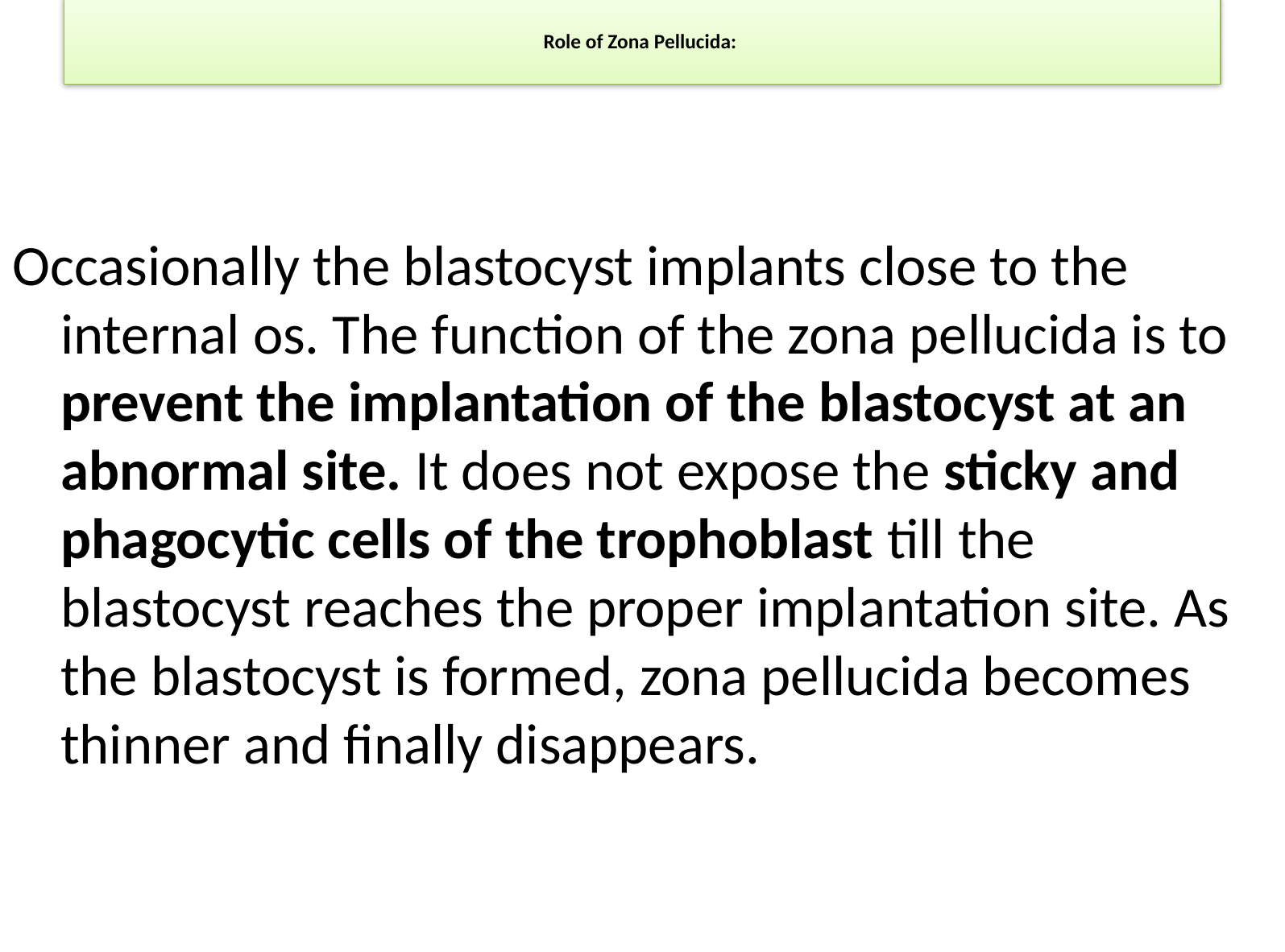

# Role of Zona Pellucida:
Occasionally the blastocyst implants close to the internal os. The function of the zona pellucida is to prevent the implantation of the blastocyst at an abnormal site. It does not expose the sticky and phagocytic cells of the trophoblast till the blastocyst reaches the proper implantation site. As the blastocyst is formed, zona pellucida becomes thinner and finally disappears.